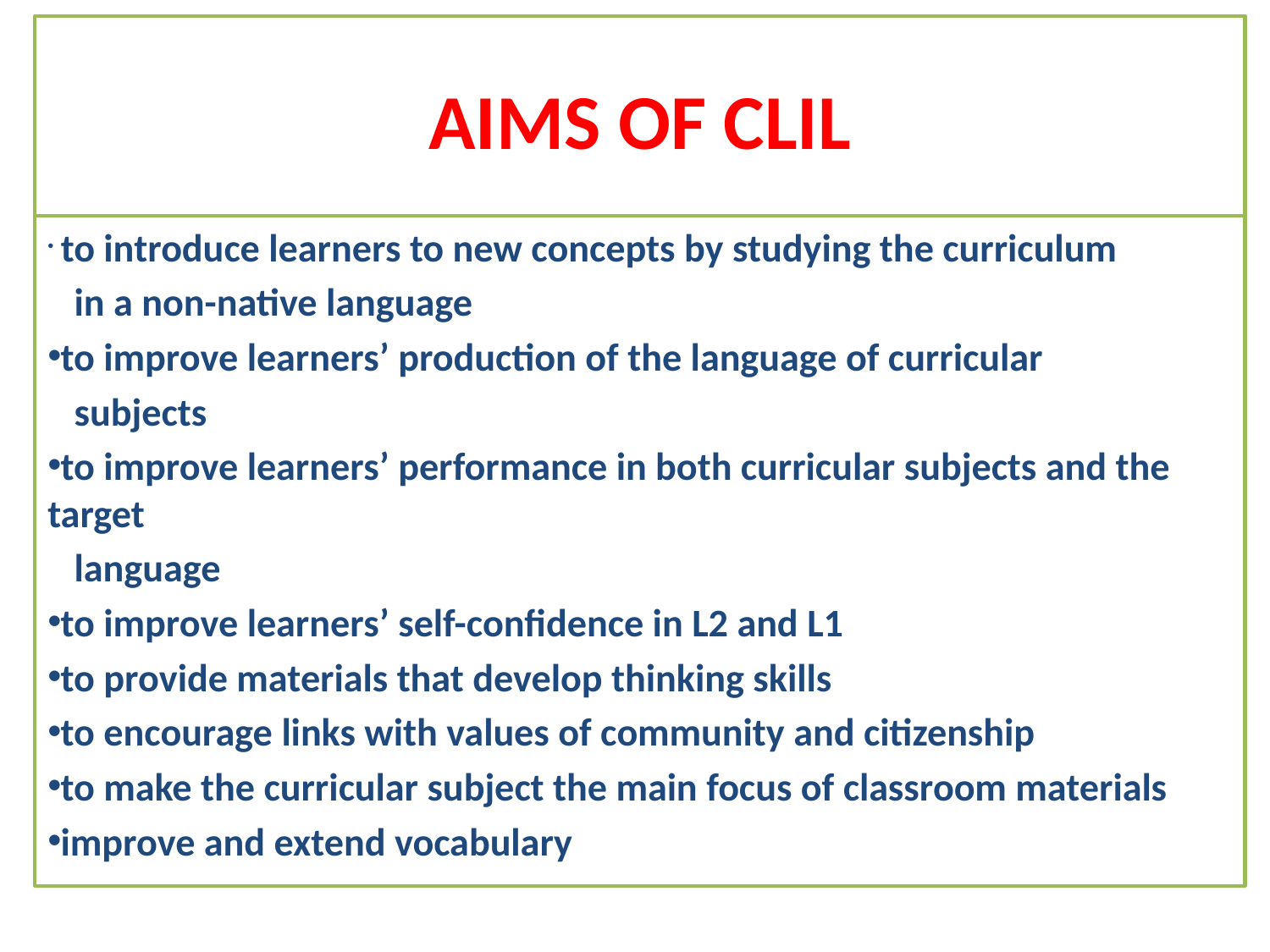

# AIMS OF CLIL
   to introduce learners to new concepts by studying the curriculum
   in a non-native language
 to improve learners’ production of the language of curricular
   subjects
 to improve learners’ performance in both curricular subjects and the target
   language
 to improve learners’ self-confidence in L2 and L1
 to provide materials that develop thinking skills
 to encourage links with values of community and citizenship
 to make the curricular subject the main focus of classroom materials
 improve and extend vocabulary